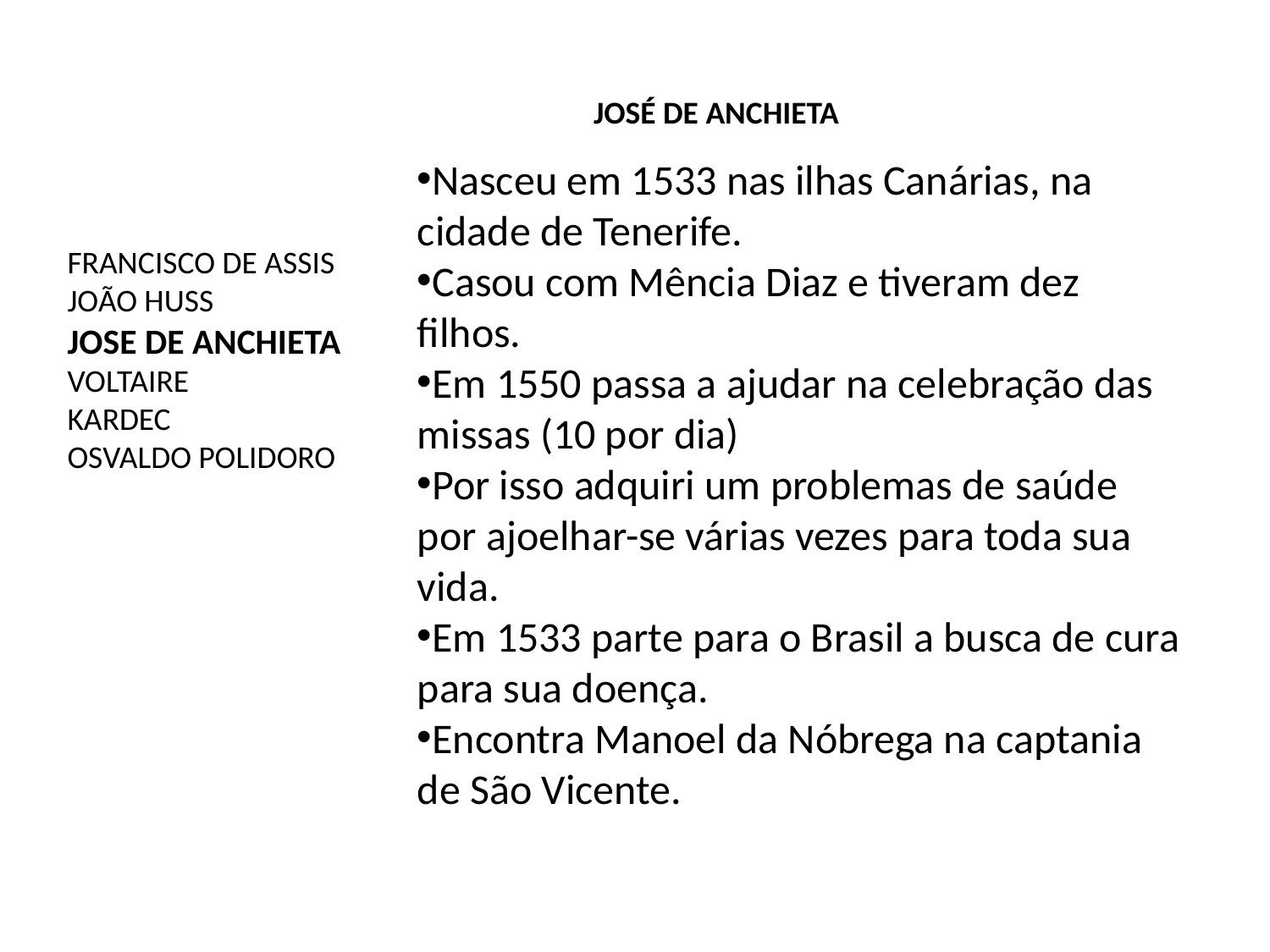

JOSÉ DE ANCHIETA
Nasceu em 1533 nas ilhas Canárias, na cidade de Tenerife.
Casou com Mência Diaz e tiveram dez filhos.
Em 1550 passa a ajudar na celebração das missas (10 por dia)
Por isso adquiri um problemas de saúde por ajoelhar-se várias vezes para toda sua vida.
Em 1533 parte para o Brasil a busca de cura para sua doença.
Encontra Manoel da Nóbrega na captania de São Vicente.
FRANCISCO DE ASSIS
JOÃO HUSS
JOSE DE ANCHIETA
VOLTAIRE
KARDEC
OSVALDO POLIDORO